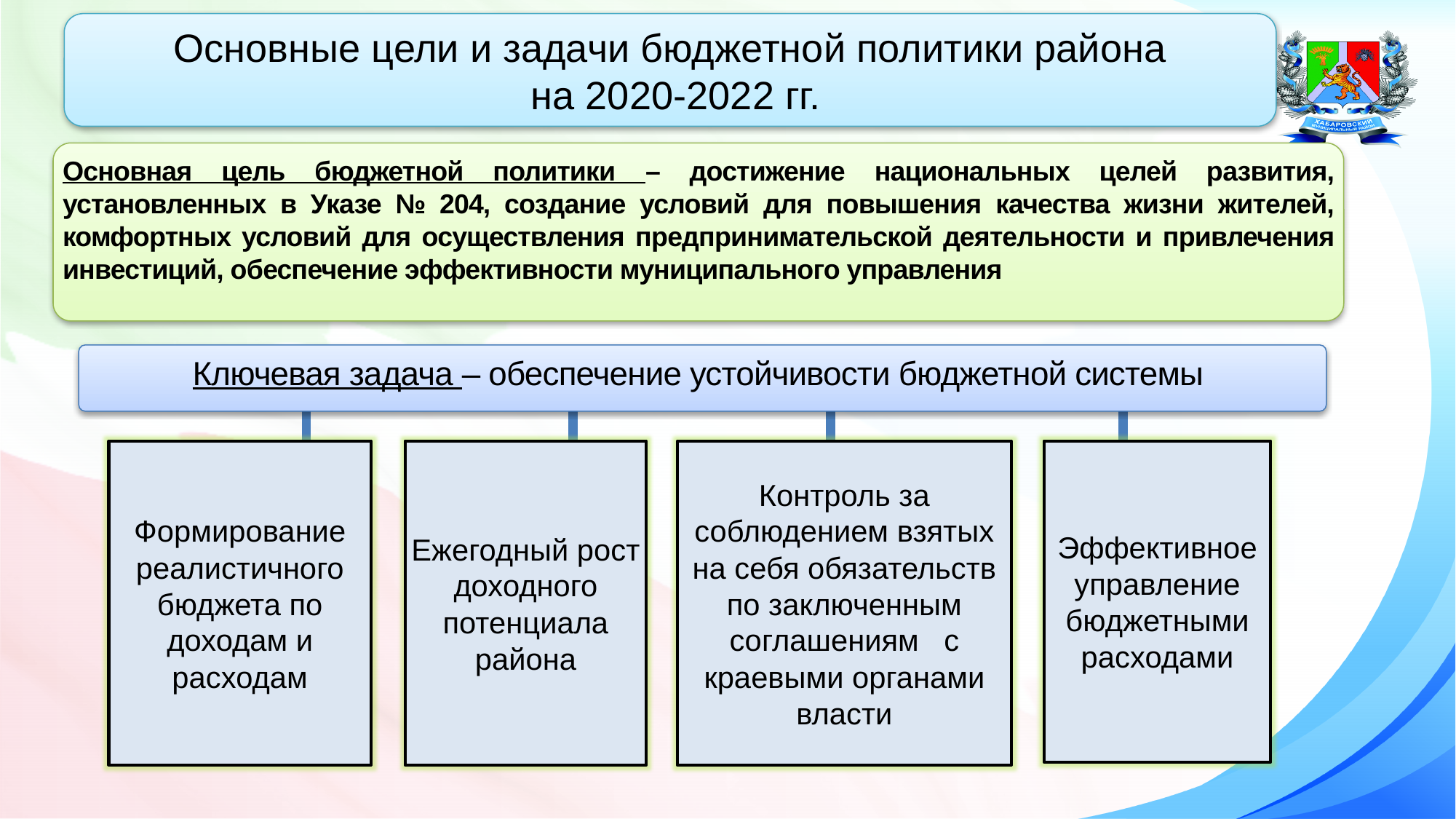

Основные цели и задачи бюджетной политики района
 на 2020-2022 гг.
Основная цель бюджетной политики – достижение национальных целей развития, установленных в Указе № 204, создание условий для повышения качества жизни жителей, комфортных условий для осуществления предпринимательской деятельности и привлечения инвестиций, обеспечение эффективности муниципального управления
Ключевая задача – обеспечение устойчивости бюджетной системы
Ежегодный рост доходного потенциала района
Контроль за соблюдением взятых на себя обязательств по заключенным соглашениям   с краевыми органами власти
Эффективное управление бюджетными расходами
Формирование реалистичного бюджета по доходам и расходам